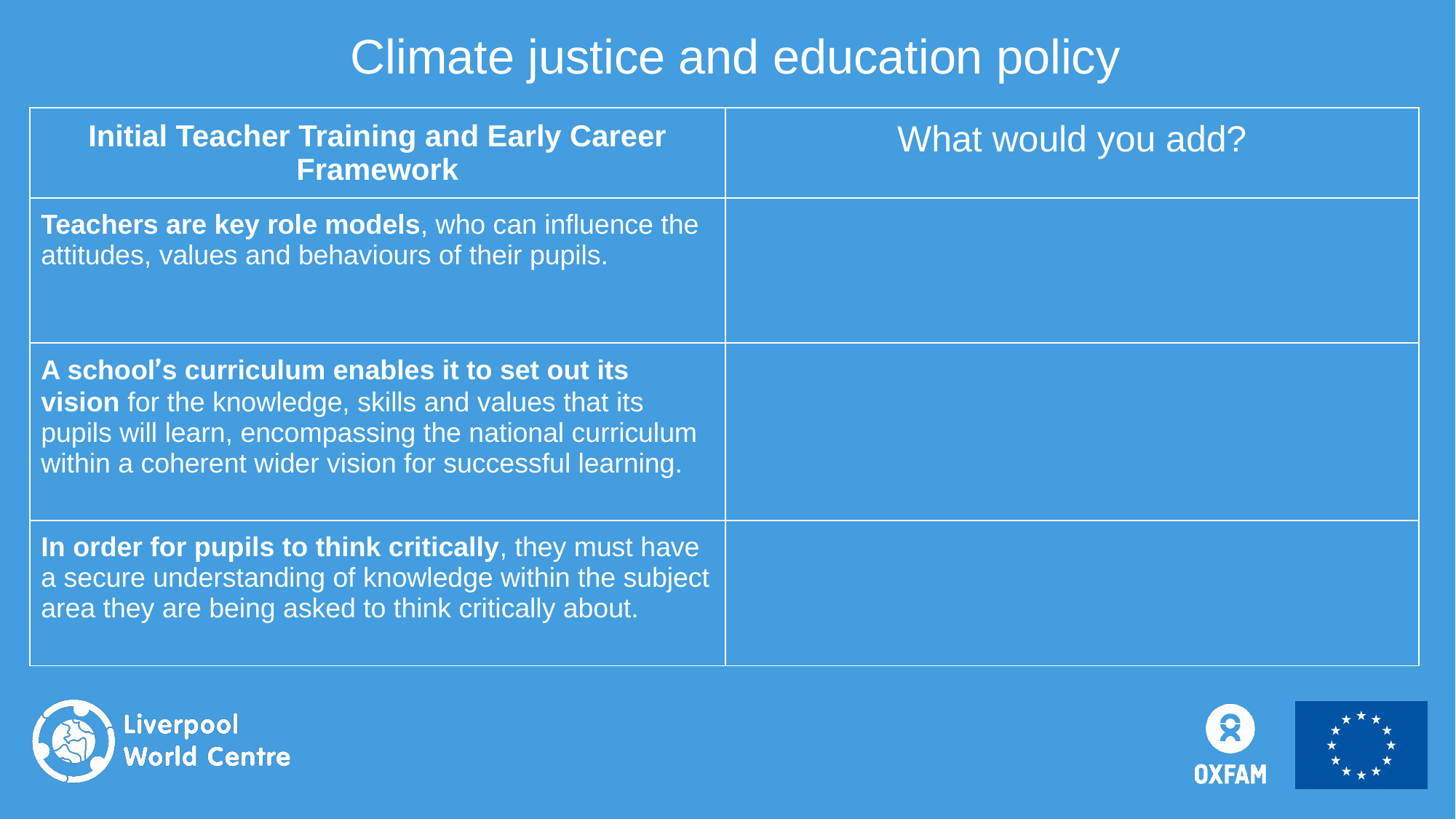

Climate justice and education policy
| Initial Teacher Training and Early Career Framework | What would you add? |
| --- | --- |
| Teachers are key role models, who can influence the attitudes, values and behaviours of their pupils. |  |
| A school’s curriculum enables it to set out its vision for the knowledge, skills and values that its pupils will learn, encompassing the national curriculum within a coherent wider vision for successful learning. |  |
| In order for pupils to think critically, they must have a secure understanding of knowledge within the subject area they are being asked to think critically about. |  |